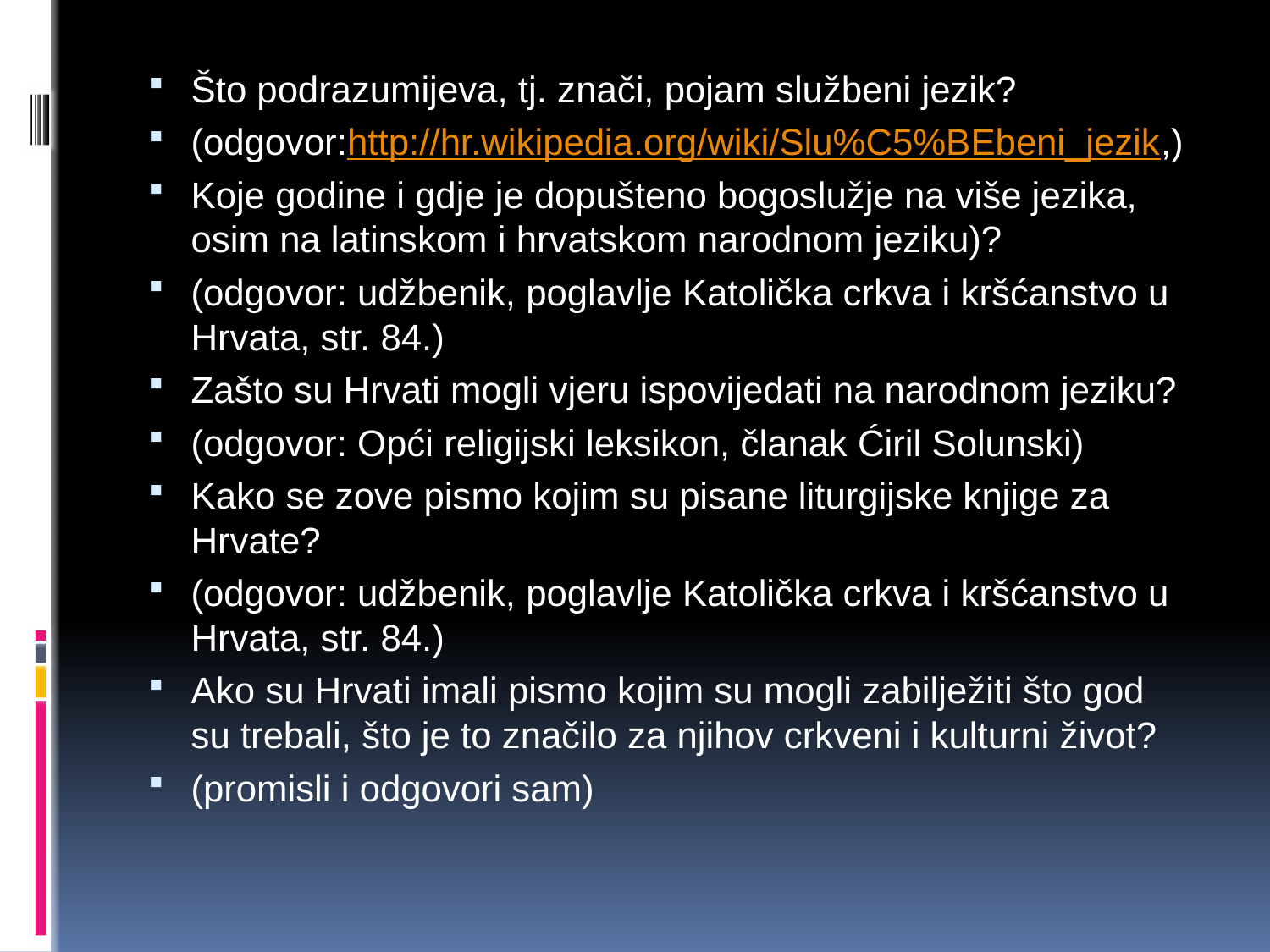

Što podrazumijeva, tj. znači, pojam službeni jezik?
(odgovor:http://hr.wikipedia.org/wiki/Slu%C5%BEbeni_jezik,)
Koje godine i gdje je dopušteno bogoslužje na više jezika, osim na latinskom i hrvatskom narodnom jeziku)?
(odgovor: udžbenik, poglavlje Katolička crkva i kršćanstvo u Hrvata, str. 84.)
Zašto su Hrvati mogli vjeru ispovijedati na narodnom jeziku?
(odgovor: Opći religijski leksikon, članak Ćiril Solunski)
Kako se zove pismo kojim su pisane liturgijske knjige za Hrvate?
(odgovor: udžbenik, poglavlje Katolička crkva i kršćanstvo u Hrvata, str. 84.)
Ako su Hrvati imali pismo kojim su mogli zabilježiti što god su trebali, što je to značilo za njihov crkveni i kulturni život?
(promisli i odgovori sam)